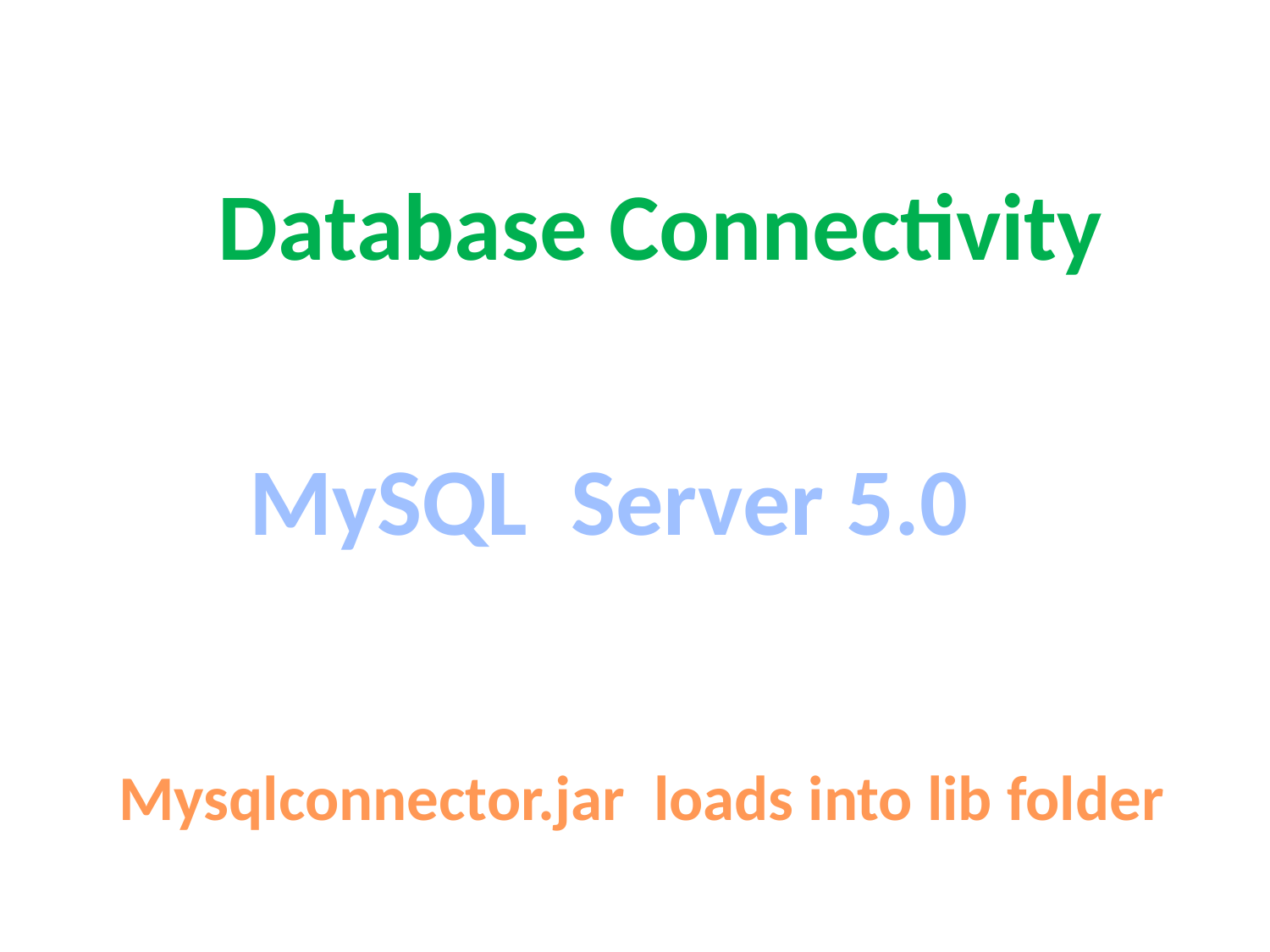

Database Connectivity
MySQL  Server 5.0
Mysqlconnector.jar  loads into lib folder